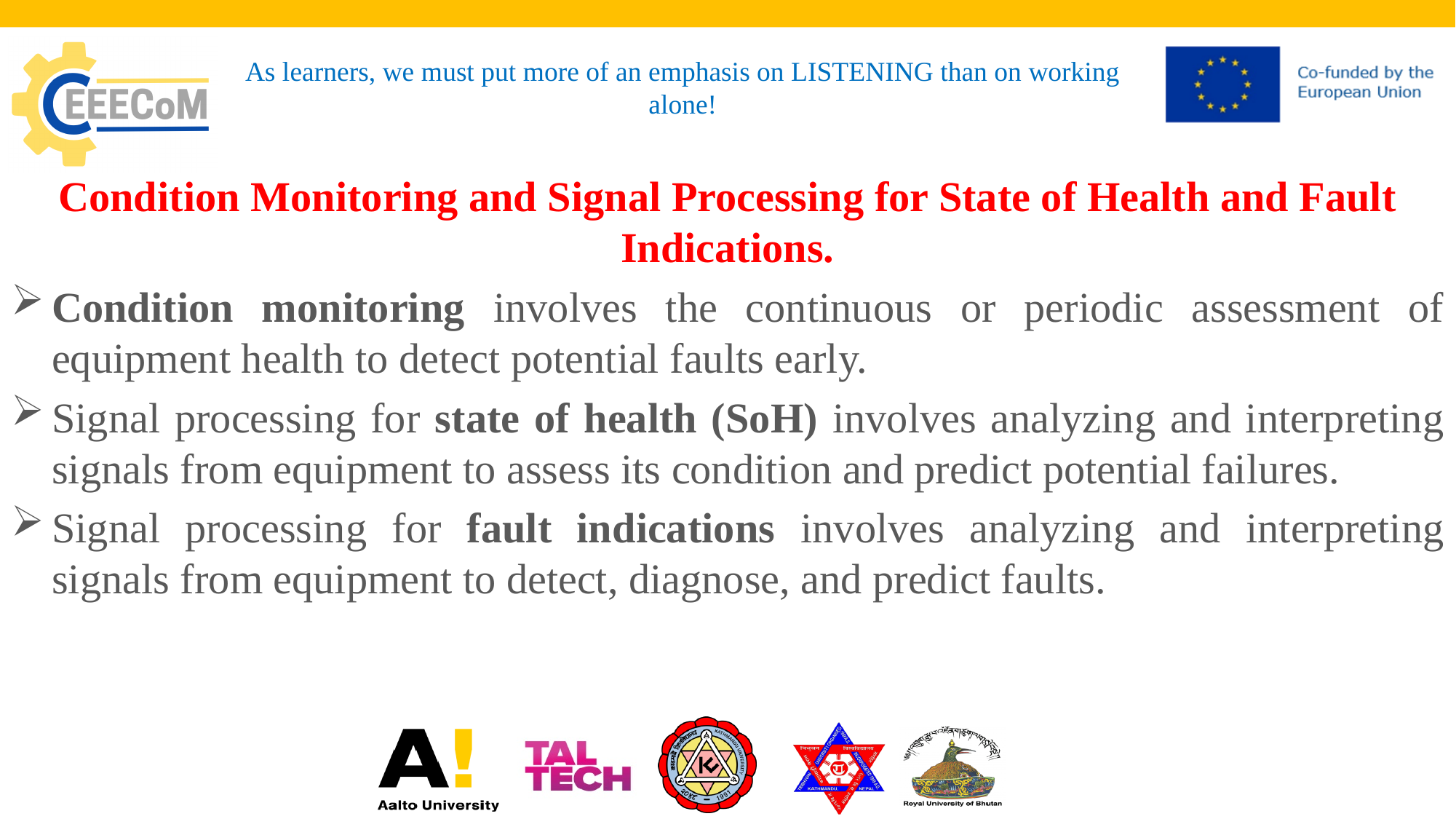

# As learners, we must put more of an emphasis on LISTENING than on working alone!
Condition Monitoring and Signal Processing for State of Health and Fault Indications.
Condition monitoring involves the continuous or periodic assessment of equipment health to detect potential faults early.
Signal processing for state of health (SoH) involves analyzing and interpreting signals from equipment to assess its condition and predict potential failures.
Signal processing for fault indications involves analyzing and interpreting signals from equipment to detect, diagnose, and predict faults.